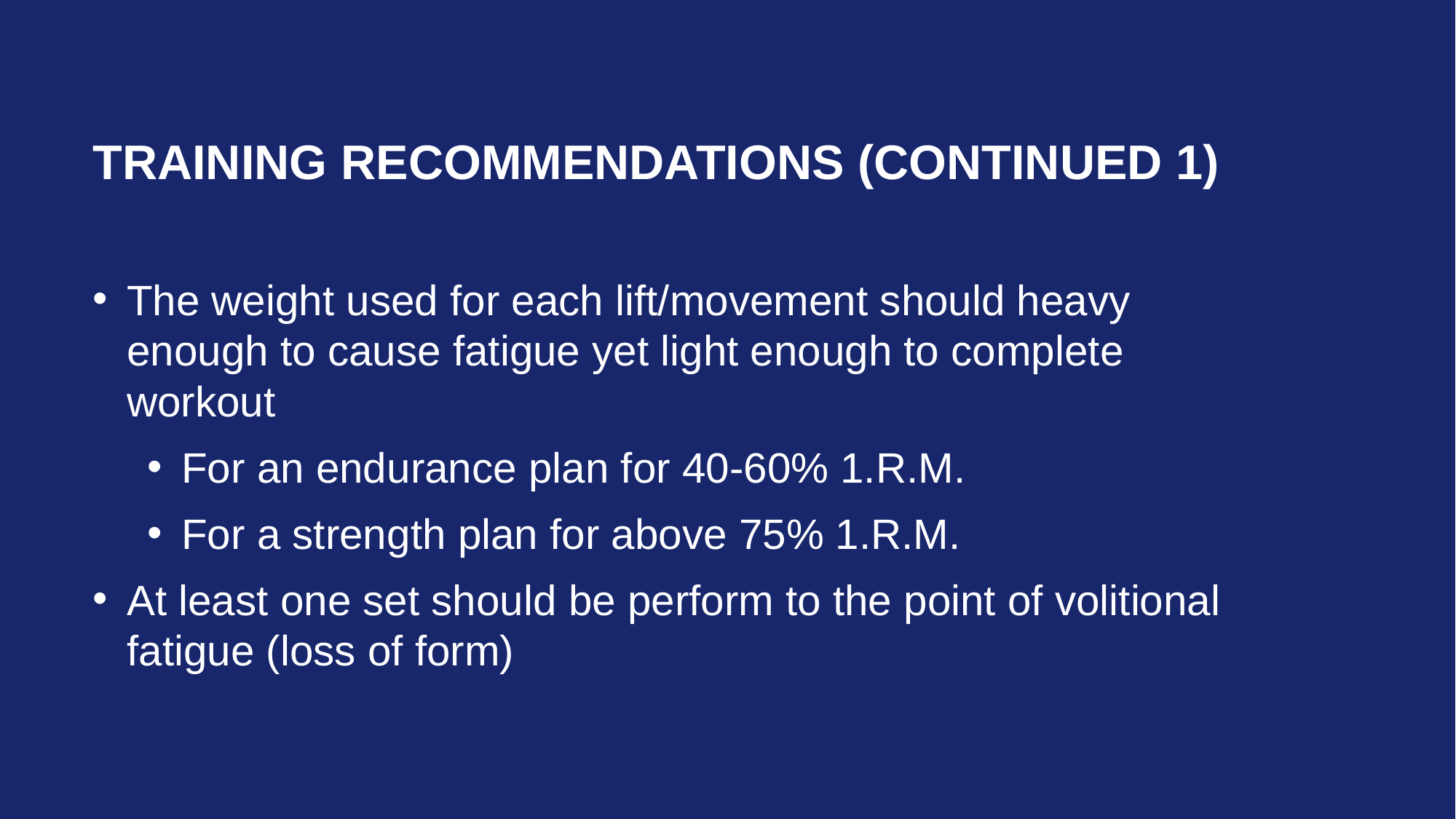

# Training Recommendations (continued 1)
The weight used for each lift/movement should heavy enough to cause fatigue yet light enough to complete workout
For an endurance plan for 40-60% 1.R.M.
For a strength plan for above 75% 1.R.M.
At least one set should be perform to the point of volitional fatigue (loss of form)